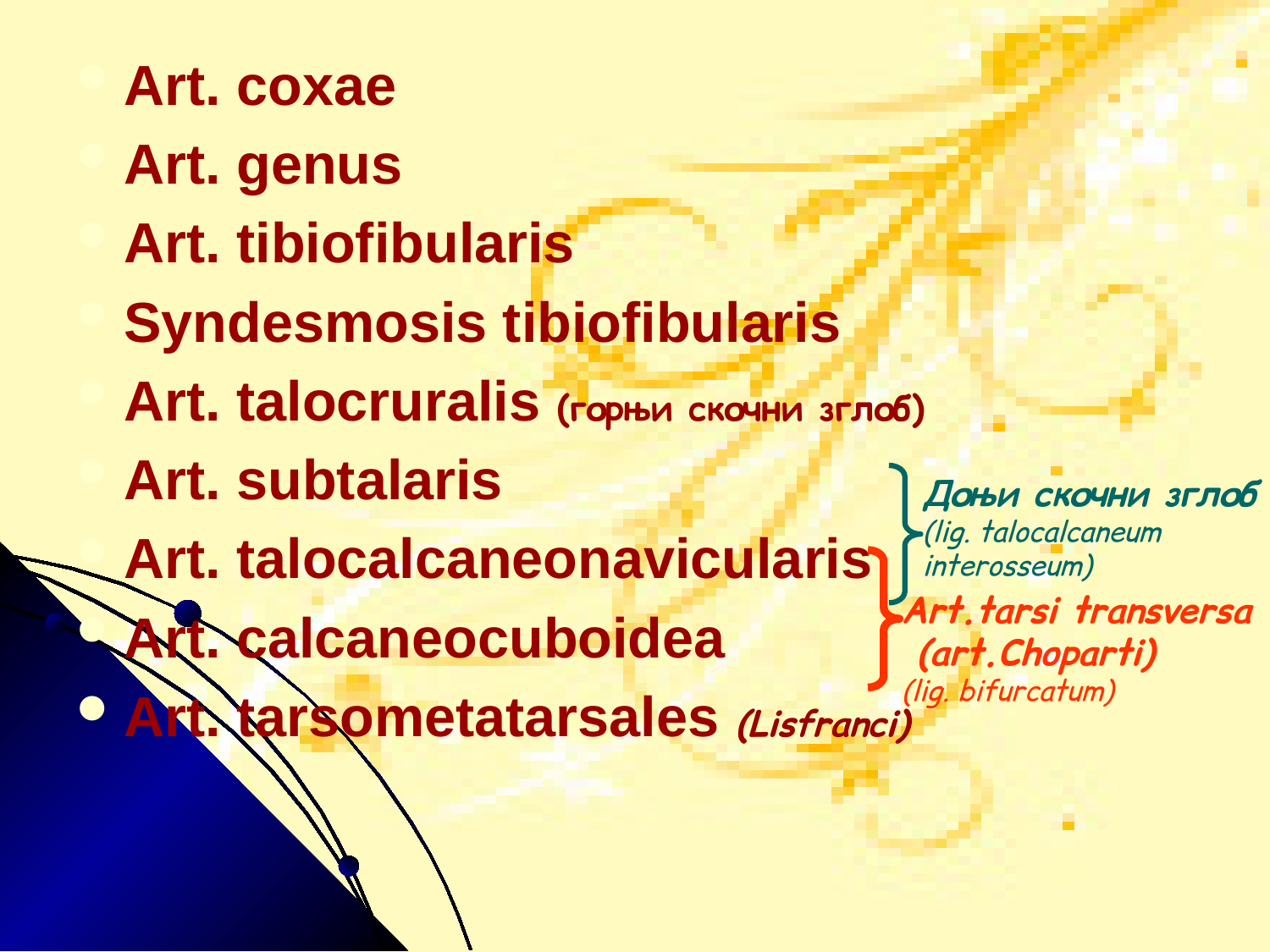

Art. coxae
Art. genus
Art. tibiofibularis
Syndesmosis tibiofibularis
Art. talocruralis (горњи скочни зглоб)
Art. subtalaris
Art. talocalcaneonavicularis
Art. calcaneocuboidea
Art. tarsometatarsales (Lisfranci)

Доњи скочни зглоб (lig. talocalcaneum interosseum)

Art.tarsi transversa   (art.Choparti)       (lig. bifurcatum)